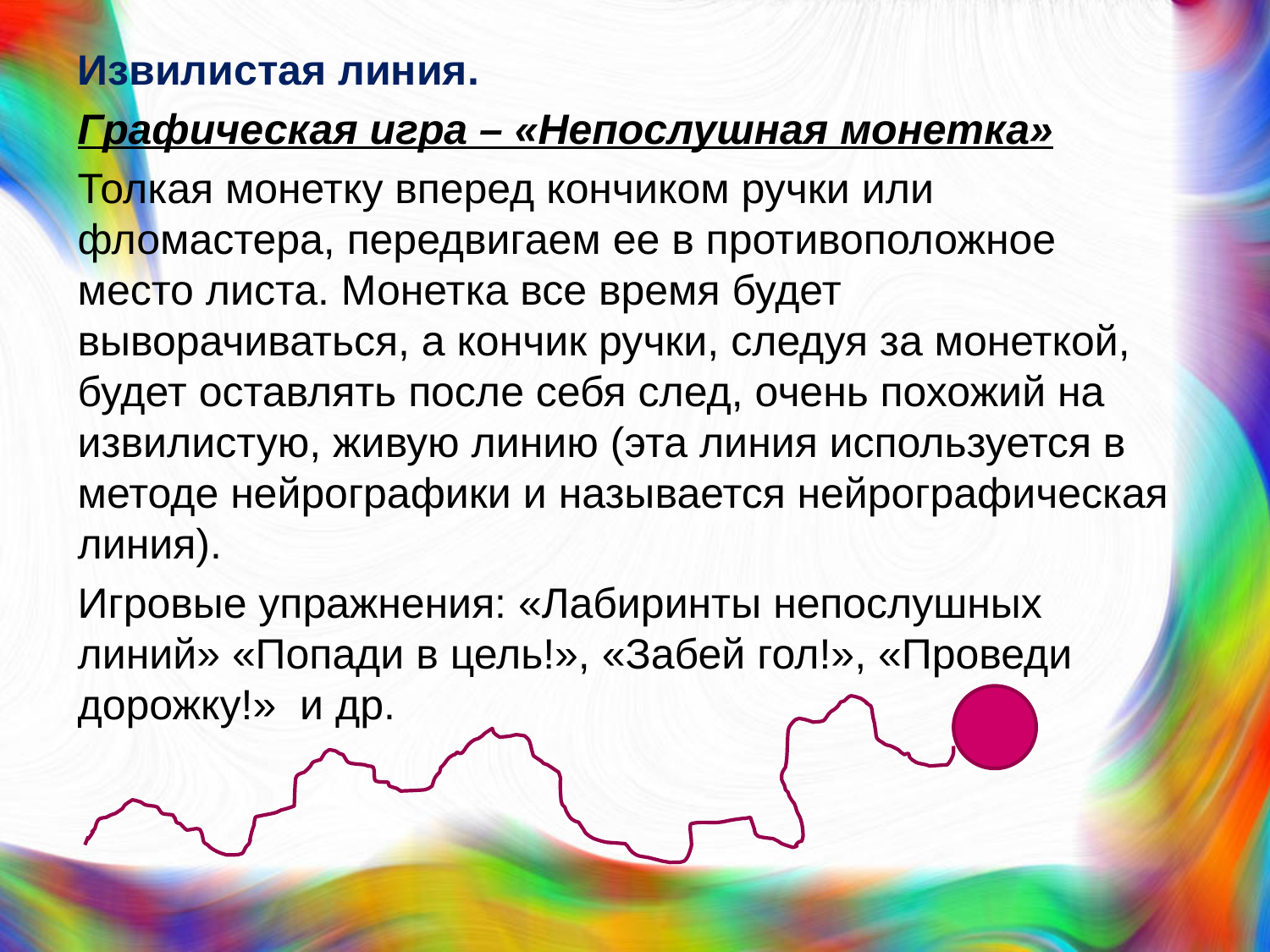

Извилистая линия.
Графическая игра – «Непослушная монетка»
Толкая монетку вперед кончиком ручки или фломастера, передвигаем ее в противоположное место листа. Монетка все время будет выворачиваться, а кончик ручки, следуя за монеткой, будет оставлять после себя след, очень похожий на извилистую, живую линию (эта линия используется в методе нейрографики и называется нейрографическая линия).
Игровые упражнения: «Лабиринты непослушных линий» «Попади в цель!», «Забей гол!», «Проведи дорожку!»  и др.